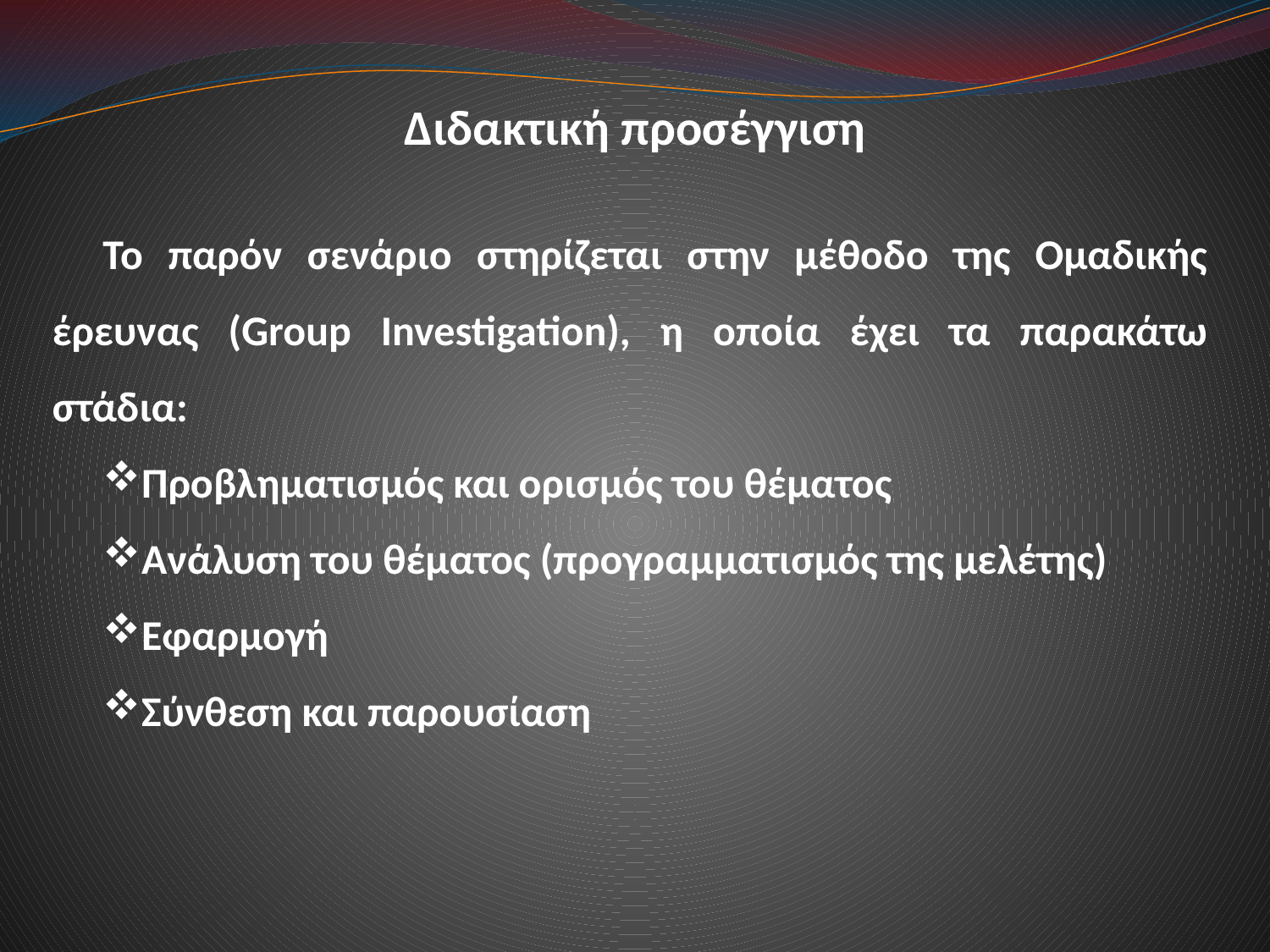

Διδακτική προσέγγιση
Το παρόν σενάριο στηρίζεται στην μέθοδο της Ομαδικής έρευνας (Group Investigation), η οποία έχει τα παρακάτω στάδια:
Προβληματισμός και ορισμός του θέματος
Ανάλυση του θέματος (προγραμματισμός της μελέτης)
Εφαρμογή
Σύνθεση και παρουσίαση